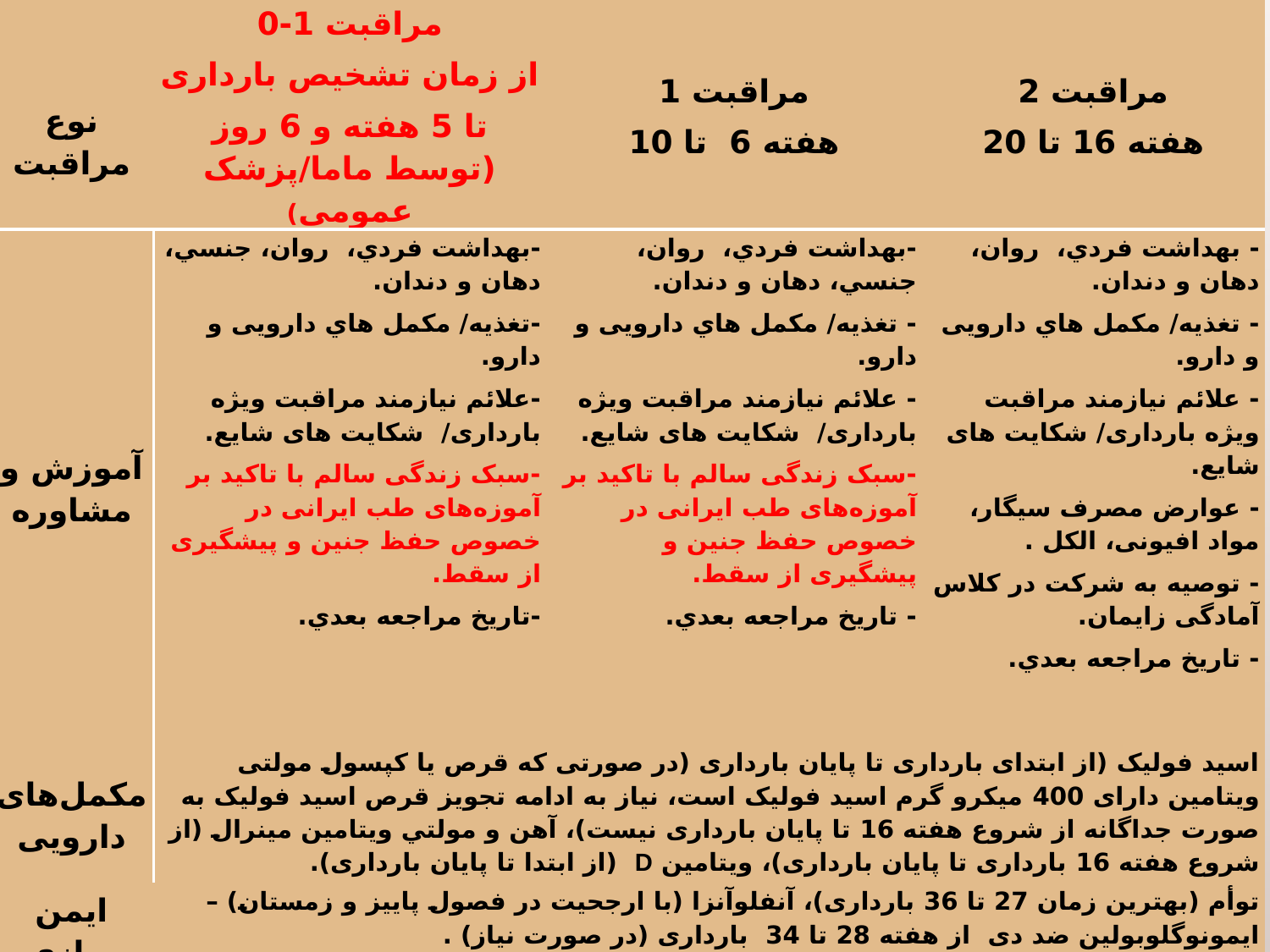

| نوع مراقبت | مراقبت 1-0 از زمان تشخیص بارداری تا 5 هفته و 6 روز (توسط ماما/پزشک عمومی) | مراقبت 1 هفته 6 تا 10 | مراقبت 2 هفته 16 تا 20 |
| --- | --- | --- | --- |
| آموزش و مشاوره | -بهداشت فردي، روان، جنسي، دهان و دندان. -تغذيه/ مكمل هاي دارویی و دارو. -علائم نیازمند مراقبت ویژه بارداری/ شكايت های شايع. -سبک زندگی سالم با تاکید بر آموزه‌های طب ایرانی در خصوص حفظ جنین و پیشگیری از سقط. -تاريخ مراجعه بعدي. | -بهداشت فردي، روان، جنسي، دهان و دندان. - تغذيه/ مكمل هاي دارویی و دارو. - علائم نیازمند مراقبت ویژه بارداری/ شكايت های شايع. -سبک زندگی سالم با تاکید بر آموزه‌های طب ایرانی در خصوص حفظ جنین و پیشگیری از سقط. - تاريخ مراجعه بعدي. | - بهداشت فردي، روان، دهان و دندان. - تغذيه/ مكمل هاي دارویی و دارو. - علائم نیازمند مراقبت ویژه بارداری/ شكايت های شايع. - عوارض مصرف سیگار، مواد افیونی، الکل . - توصیه به شرکت در کلاس آمادگی زایمان. - تاريخ مراجعه بعدي. |
| مکمل‌های دارویی | اسید فولیک (از ابتدای بارداری تا پایان بارداری (در صورتی که قرص یا کپسول مولتی ویتامین دارای 400 میکرو گرم اسید فولیک است، نیاز به ادامه تجویز قرص اسید فولیک به صورت جداگانه از شروع هفته 16 تا پایان بارداری نیست)، آهن و مولتي ويتامين مينرال (از شروع هفته 16 بارداری تا پایان بارداری)، ویتامین D (از ابتدا تا پایان بارداری). |  |  |
| ايمن سازی | توأم (بهترین زمان 27 تا 36 بارداری)، آنفلوآنزا (با ارجحیت در فصول پاییز و زمستان) – ایمونوگلوبولین ضد دی از هفته 28 تا 34 بارداری (در صورت نياز) . |  |  |